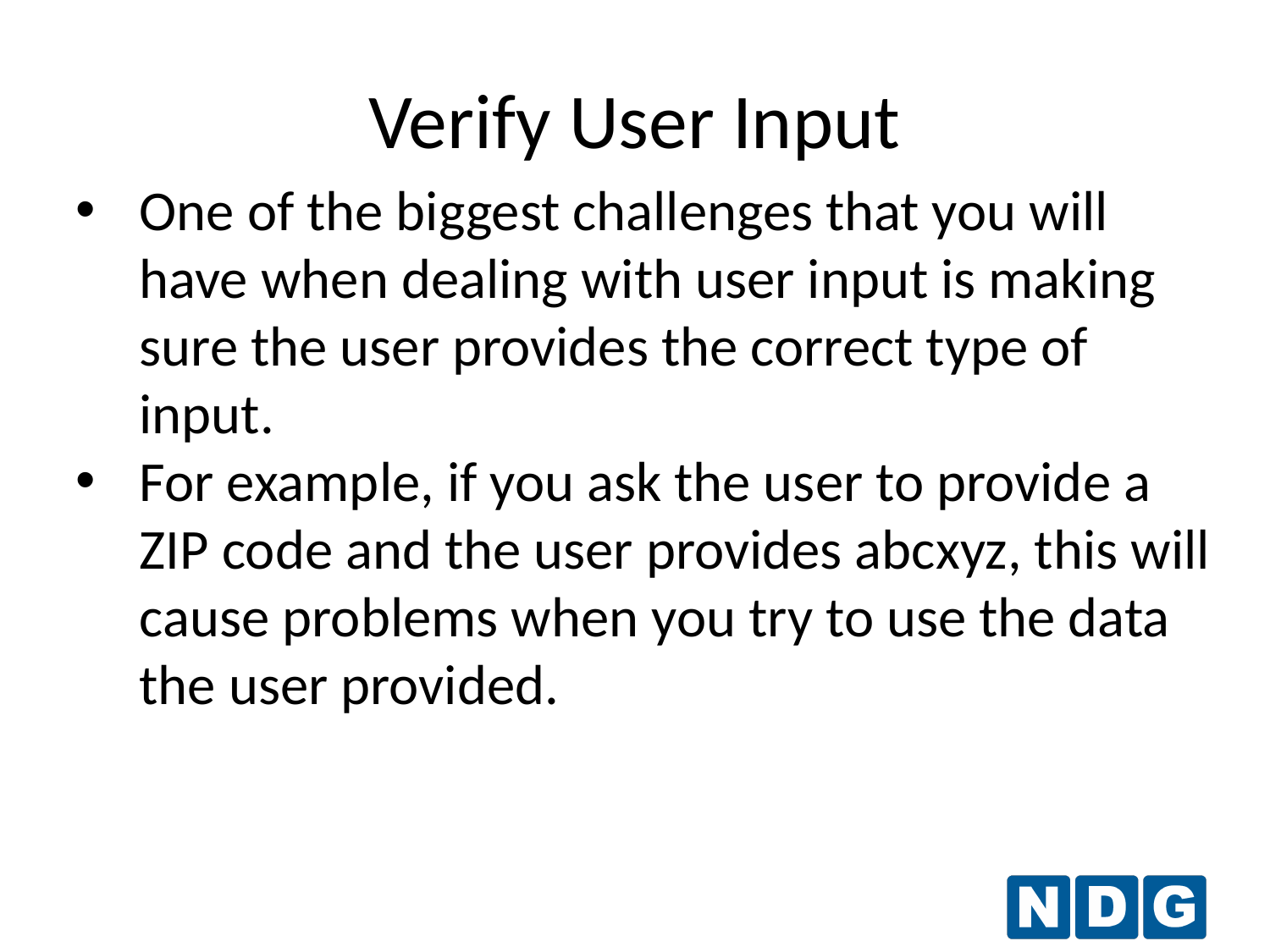

Verify User Input
One of the biggest challenges that you will have when dealing with user input is making sure the user provides the correct type of input.
For example, if you ask the user to provide a ZIP code and the user provides abcxyz, this will cause problems when you try to use the data the user provided.